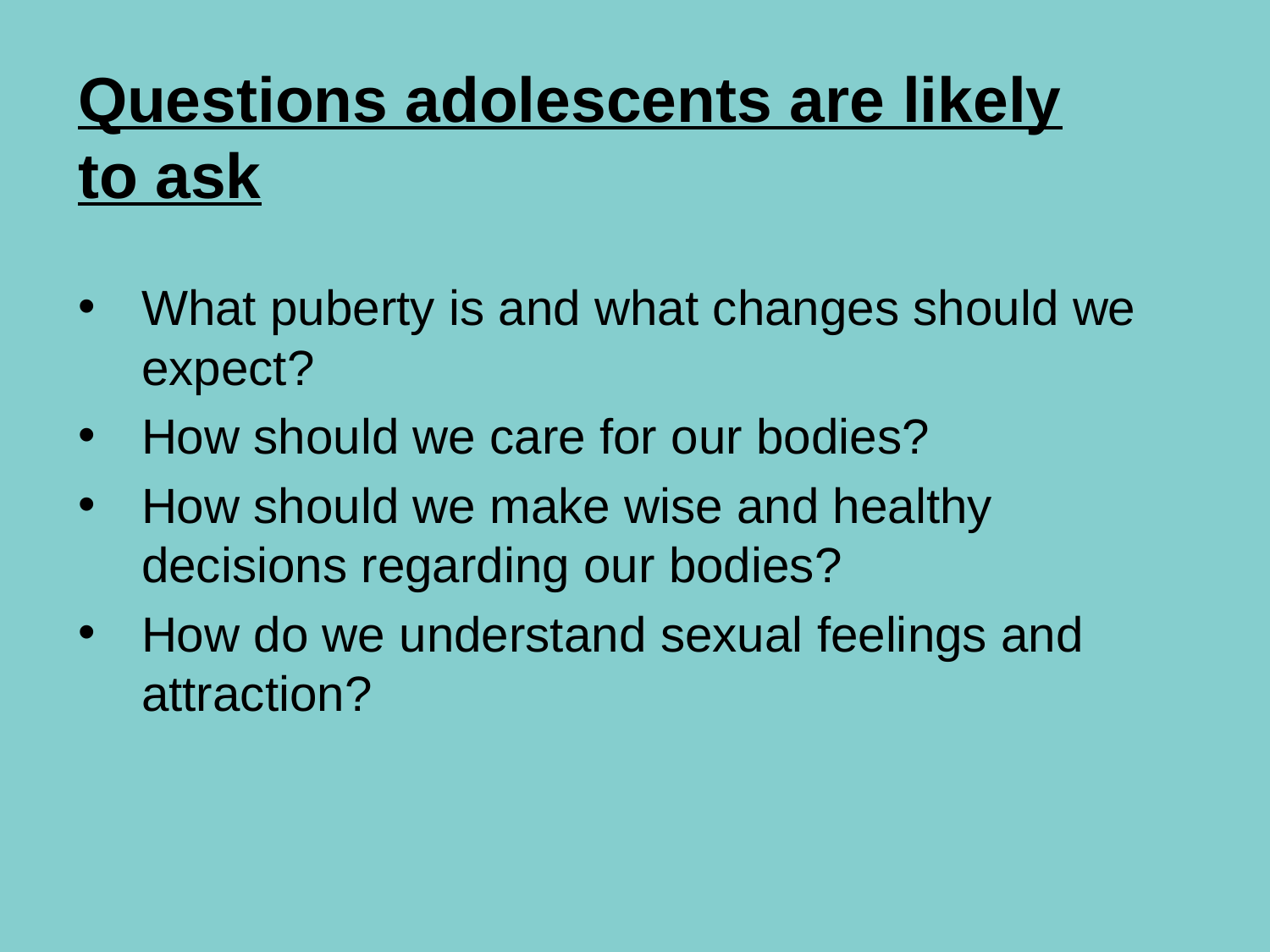

# Questions adolescents are likely to ask

What puberty is and what changes should we expect?
How should we care for our bodies?
How should we make wise and healthy decisions regarding our bodies?
How do we understand sexual feelings and attraction?